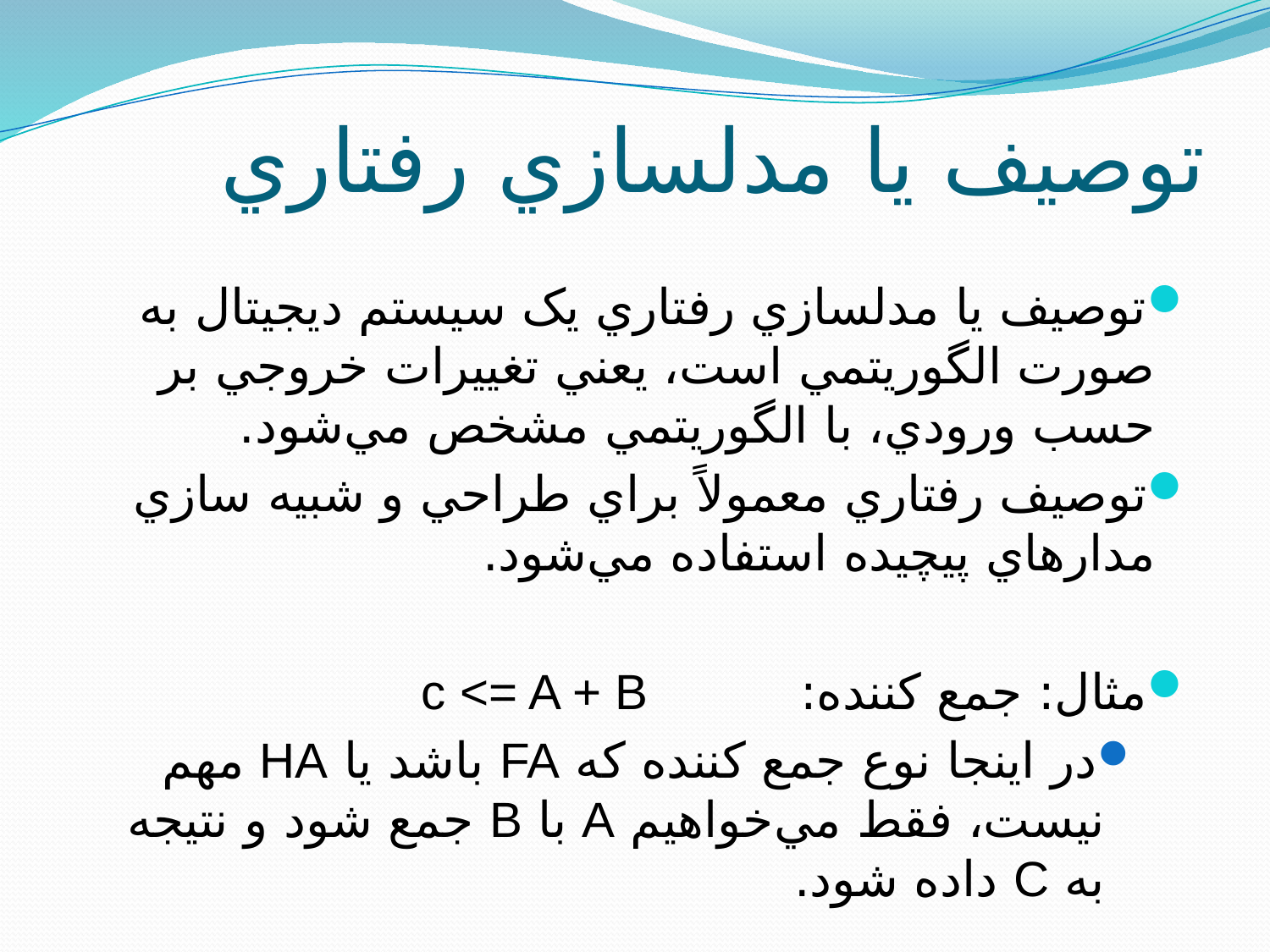

# توصيف يا مدلسازي رفتاري
توصيف يا مدلسازي رفتاري يک سيستم ديجيتال به صورت الگوريتمي است، يعني تغييرات خروجي بر حسب ورودي، با الگوريتمي مشخص مي‌شود.
توصيف رفتاري معمولاً براي طراحي و شبيه سازي مدارهاي پيچيده استفاده مي‌شود.

مثال: جمع کننده:			c <= A + B
در اينجا نوع جمع کننده که FA باشد يا HA مهم نيست، فقط مي‌خواهيم A با B جمع شود و نتيجه به C داده شود.